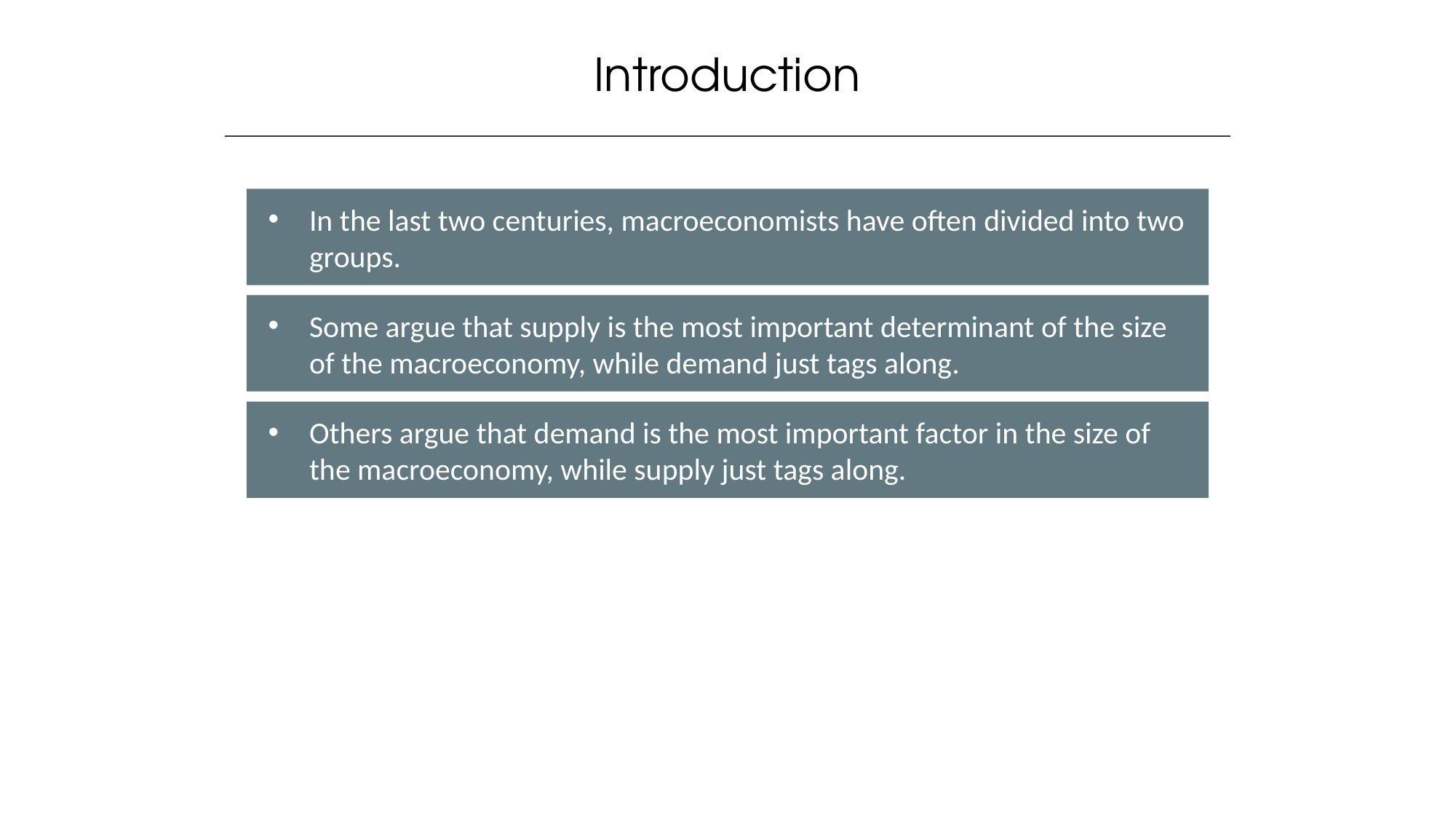

Introduction
HAWKES LEARNING

In the last two centuries, macroeconomists have often divided into two groups.

Some argue that supply is the most important determinant of the size of the macroeconomy, while demand just tags along.

Others argue that demand is the most important factor in the size of the macroeconomy, while supply just tags along.